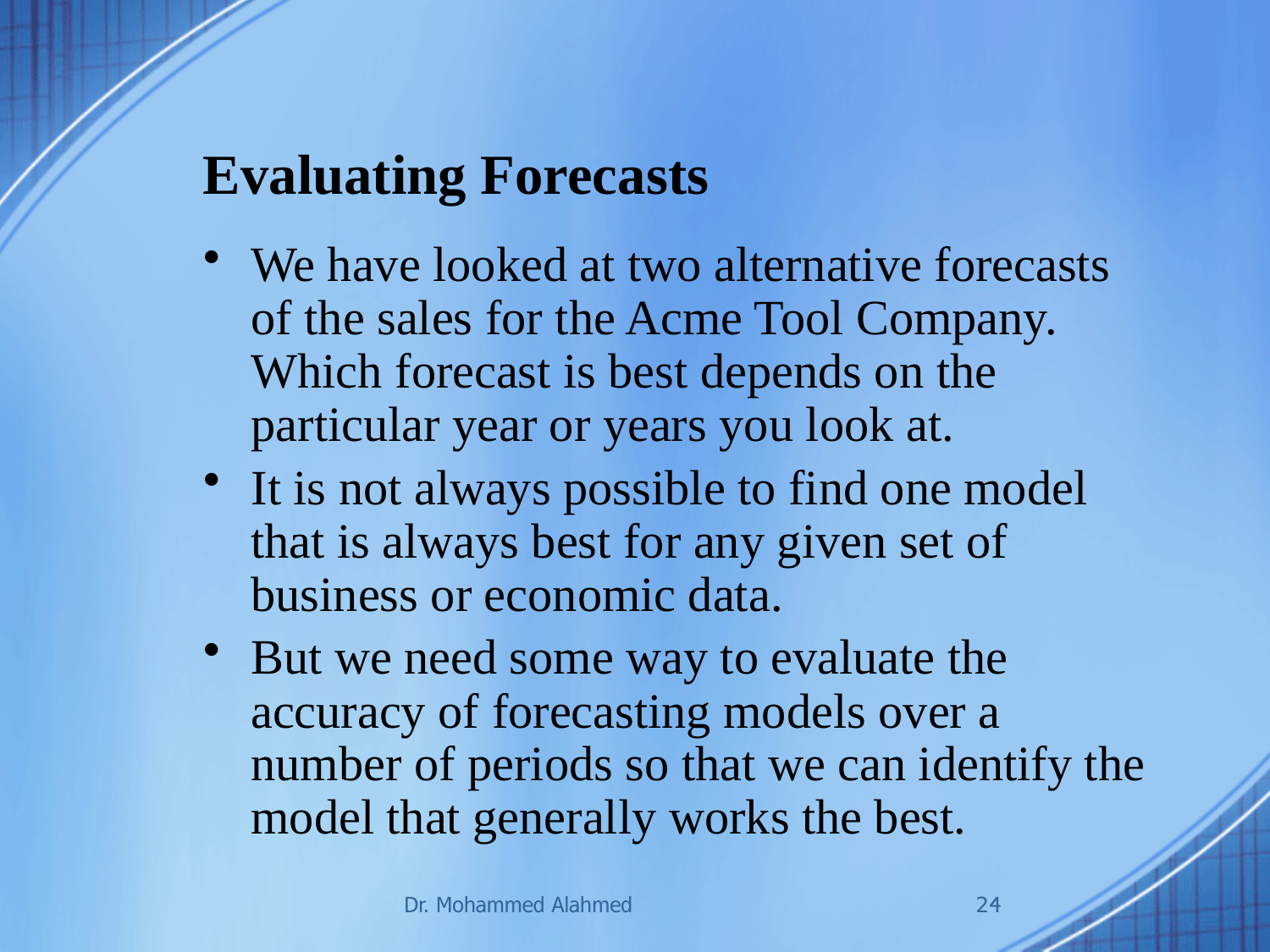

# Evaluating Forecasts
We have looked at two alternative forecasts of the sales for the Acme Tool Company. Which forecast is best depends on the particular year or years you look at.
It is not always possible to find one model that is always best for any given set of business or economic data.
But we need some way to evaluate the accuracy of forecasting models over a number of periods so that we can identify the model that generally works the best.
Dr. Mohammed Alahmed
24